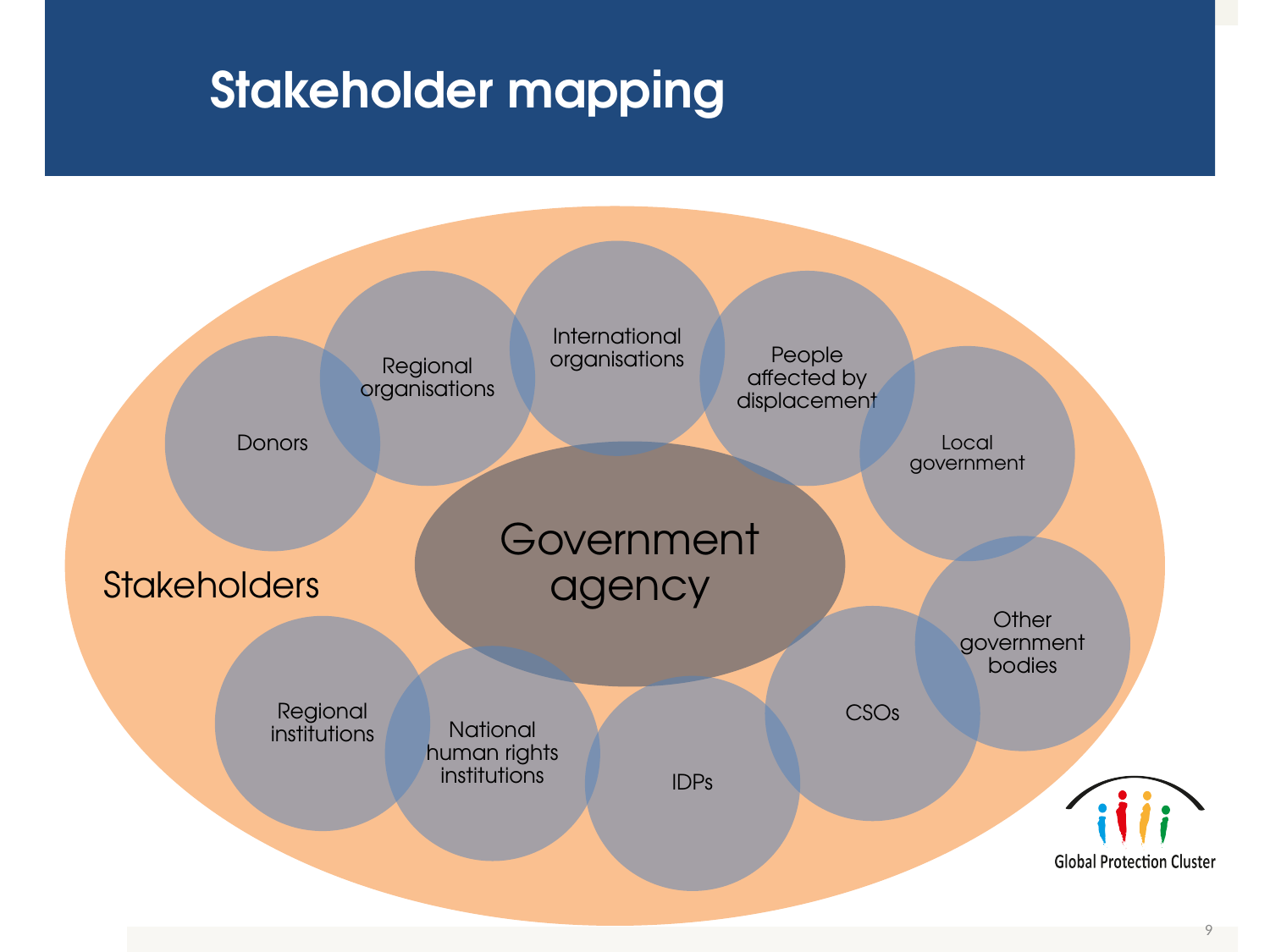

# Stakeholder mapping
Government agency
International organisations
People affected by displacement
Local government
Other government bodies
CSOs
IDPs
National human rights institutions
Regional institutions
Donors
Regional organisations

Stakeholders